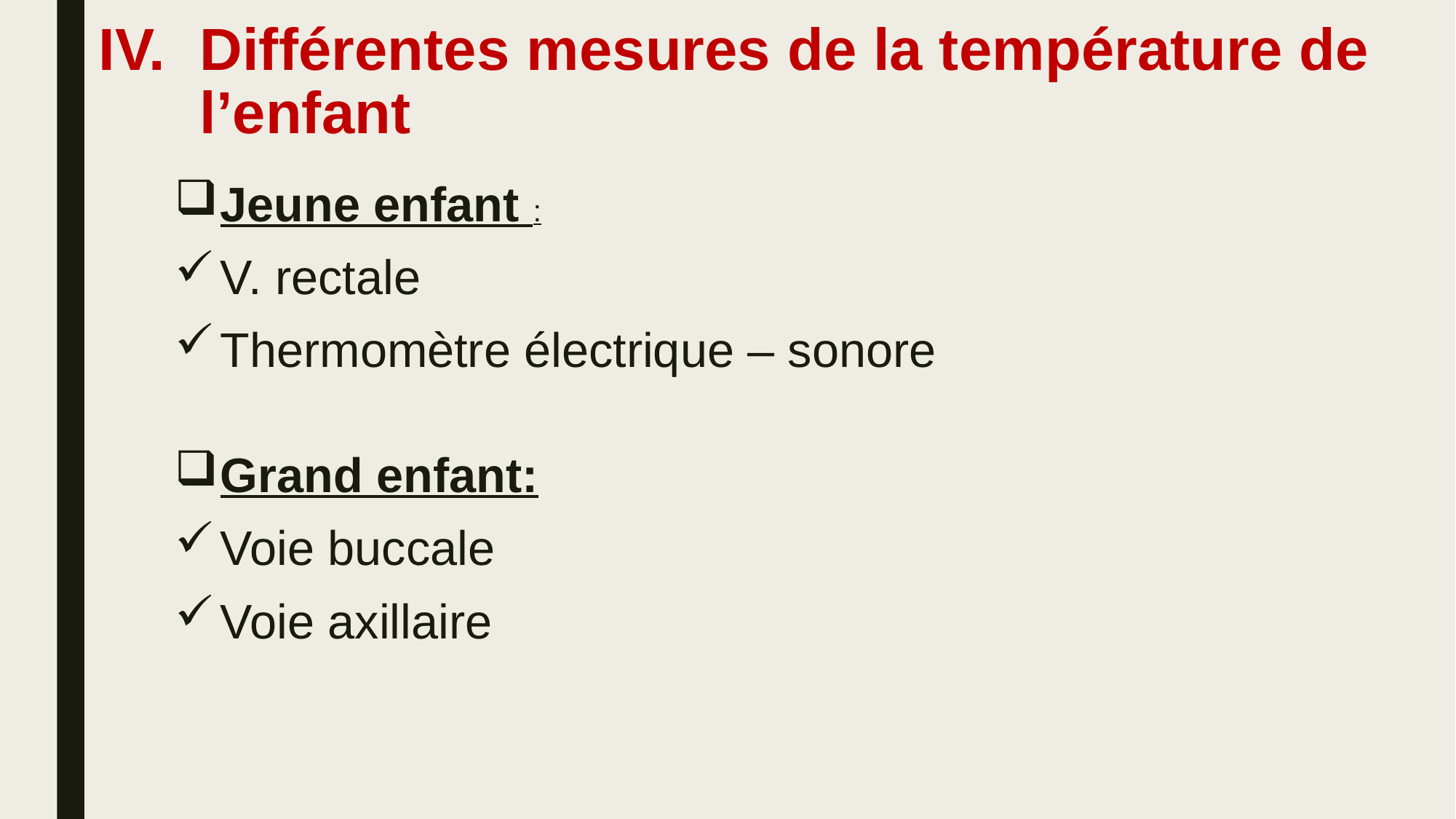

# Différentes mesures de la température de l’enfant
Jeune enfant :
V. rectale
Thermomètre électrique – sonore

Grand enfant:
Voie buccale
Voie axillaire